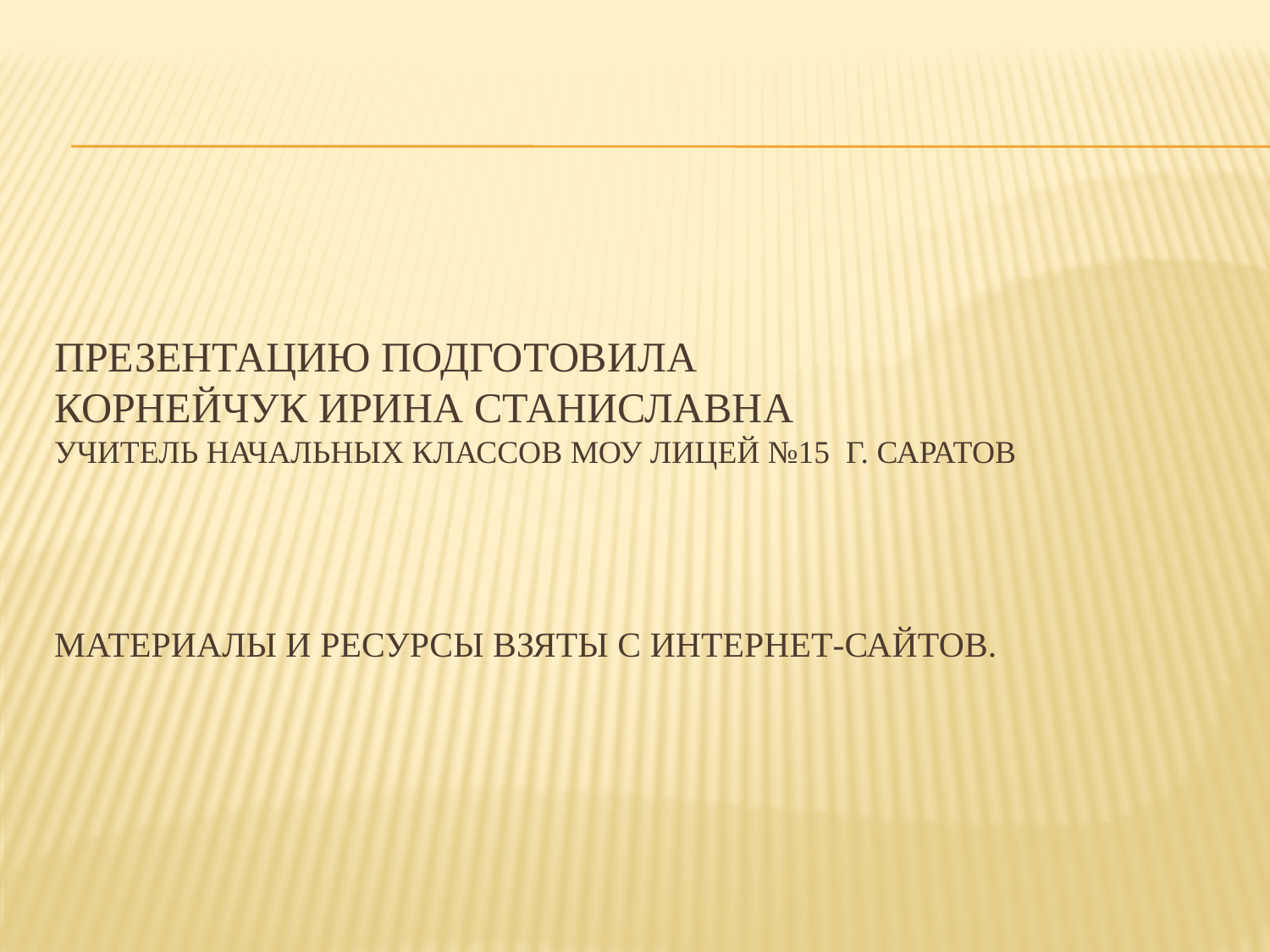

# Презентацию подготовила Корнейчук Ирина Станиславна учитель начальных классов МОУ лицей №15  г. Саратов материалы и ресурсы взяты с интернет-сайтов.